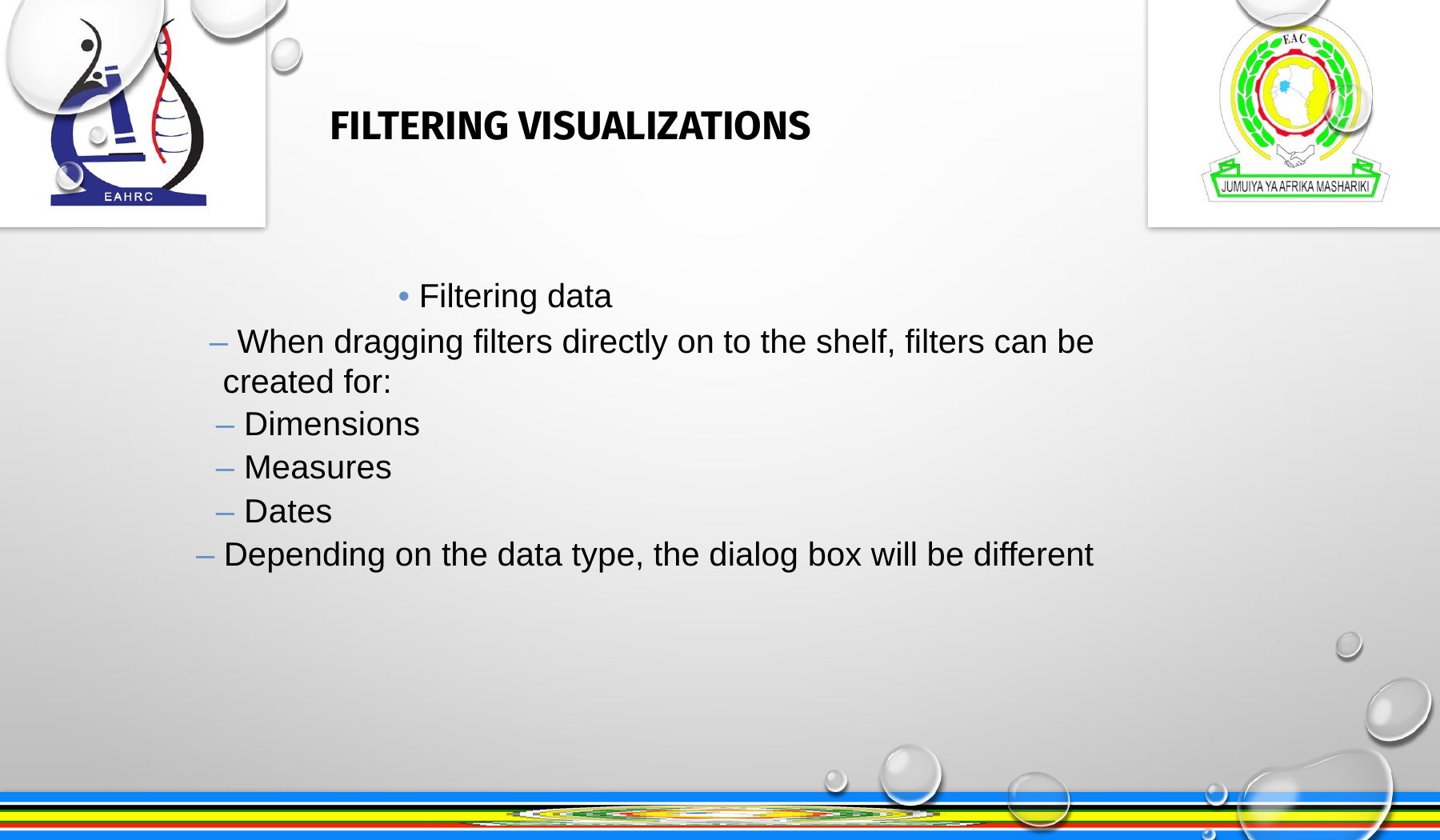

2/2/2017

FILTERING VISUALIZATIONS

• Filtering data
– When dragging filters directly on to the shelf, filters can be created for:
– Dimensions
– Measures
– Dates
– Depending on the data type, the dialog box will be different

23